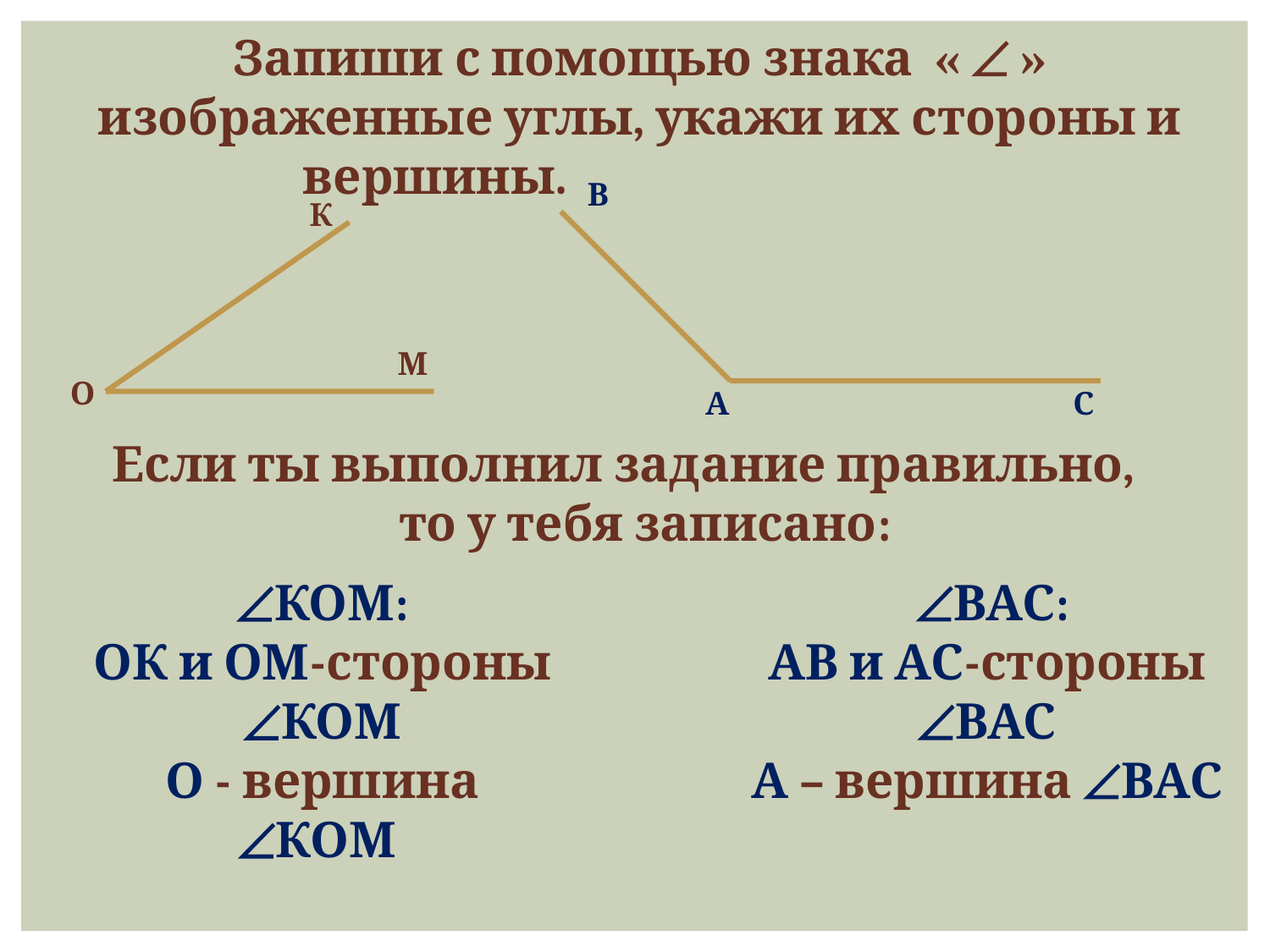

Запиши с помощью знака  « ∠ » изображенные углы, укажи их стороны и вершины.
В
К

М
О
А
С
Если ты выполнил задание правильно,
то у тебя записано:
∠КОМ:
ОК и ОМ-стороны ∠КОМ
О - вершина ∠КОМ
 ∠ВАС:
АВ и АС-стороны ∠ВАС
А – вершина ∠ВАС